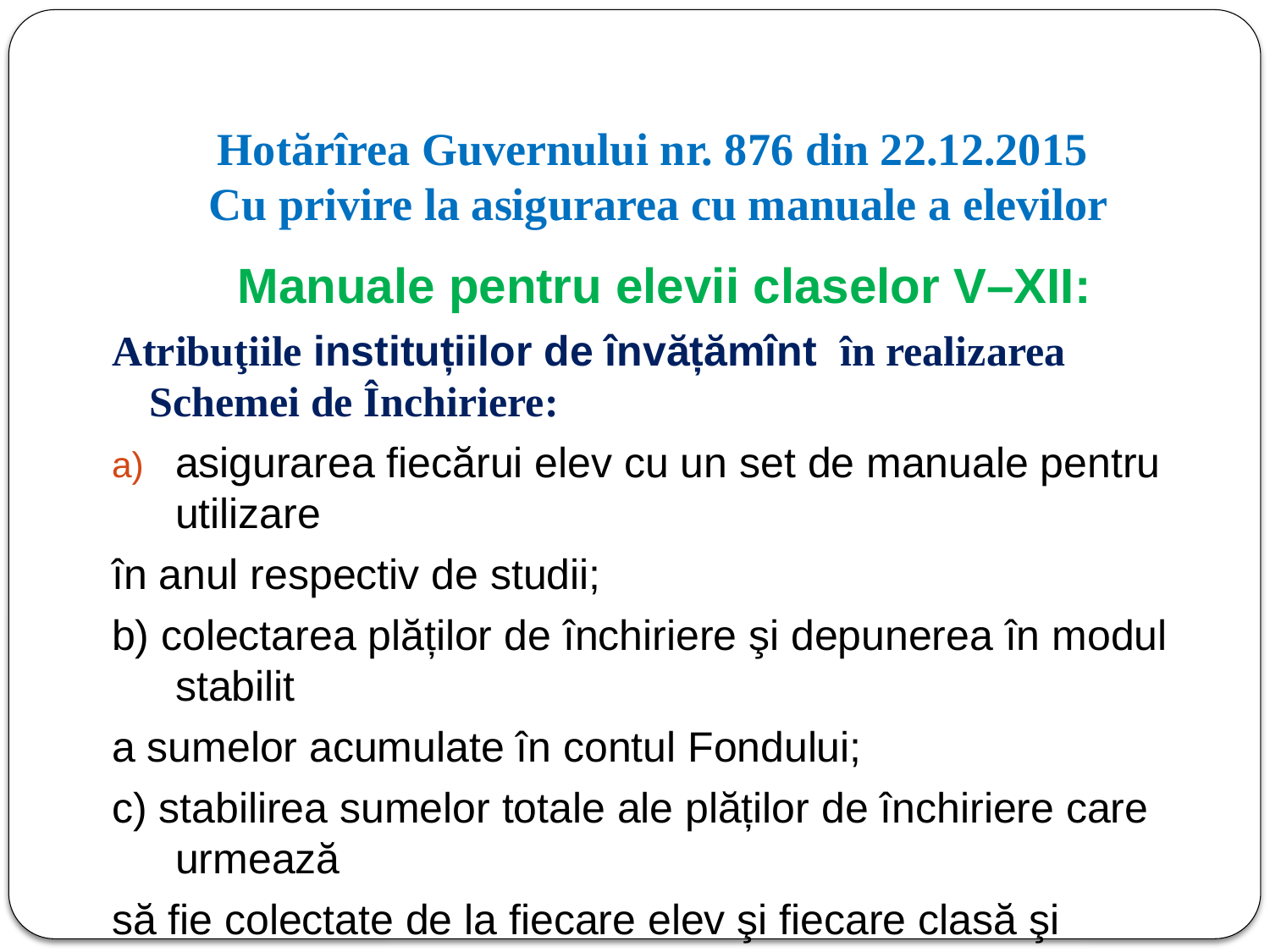

# Hotărîrea Guvernului nr. 876 din 22.12.2015 Cu privire la asigurarea cu manuale a elevilor
Manuale pentru elevii claselor V–XII:
Atribuţiile instituțiilor de învățămînt  în realizarea  Schemei de Închiriere:
asigurarea fiecărui elev cu un set de manuale pentru utilizare
în anul respectiv de studii;
b) colectarea plăților de închiriere şi depunerea în modul stabilit
a sumelor acumulate în contul Fondului;
c) stabilirea sumelor totale ale plăților de închiriere care urmează
să fie colectate de la fiecare elev şi fiecare clasă şi
informarea despre aceasta a părinţilor înainte de începutul
fiecărui an de studii;